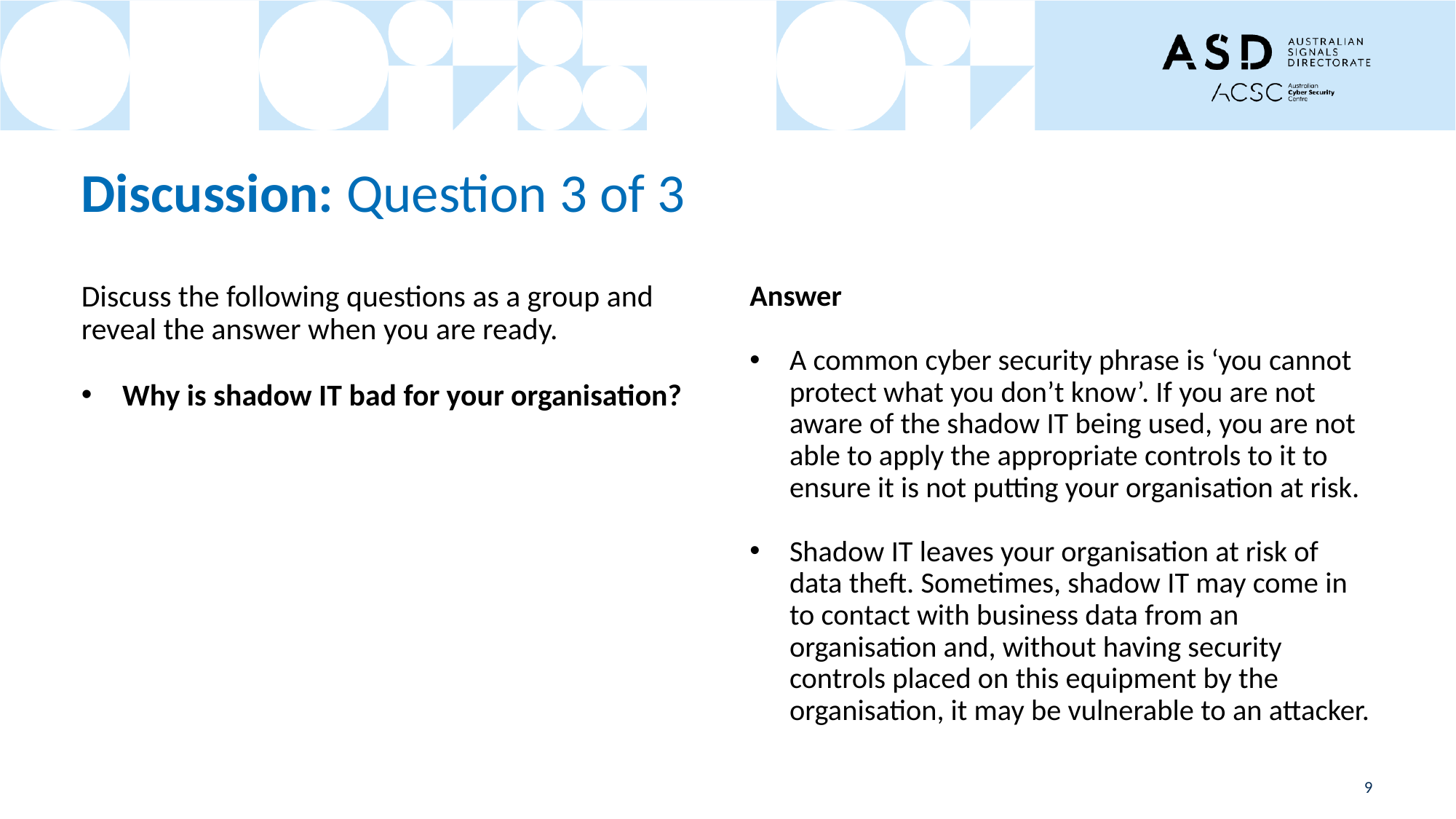

# Discussion: Question 3 of 3
Answer
A common cyber security phrase is ‘you cannot protect what you don’t know’. If you are not aware of the shadow IT being used, you are not able to apply the appropriate controls to it to ensure it is not putting your organisation at risk.
Shadow IT leaves your organisation at risk of data theft. Sometimes, shadow IT may come in to contact with business data from an organisation and, without having security controls placed on this equipment by the organisation, it may be vulnerable to an attacker.
Discuss the following questions as a group and reveal the answer when you are ready.
Why is shadow IT bad for your organisation?
9